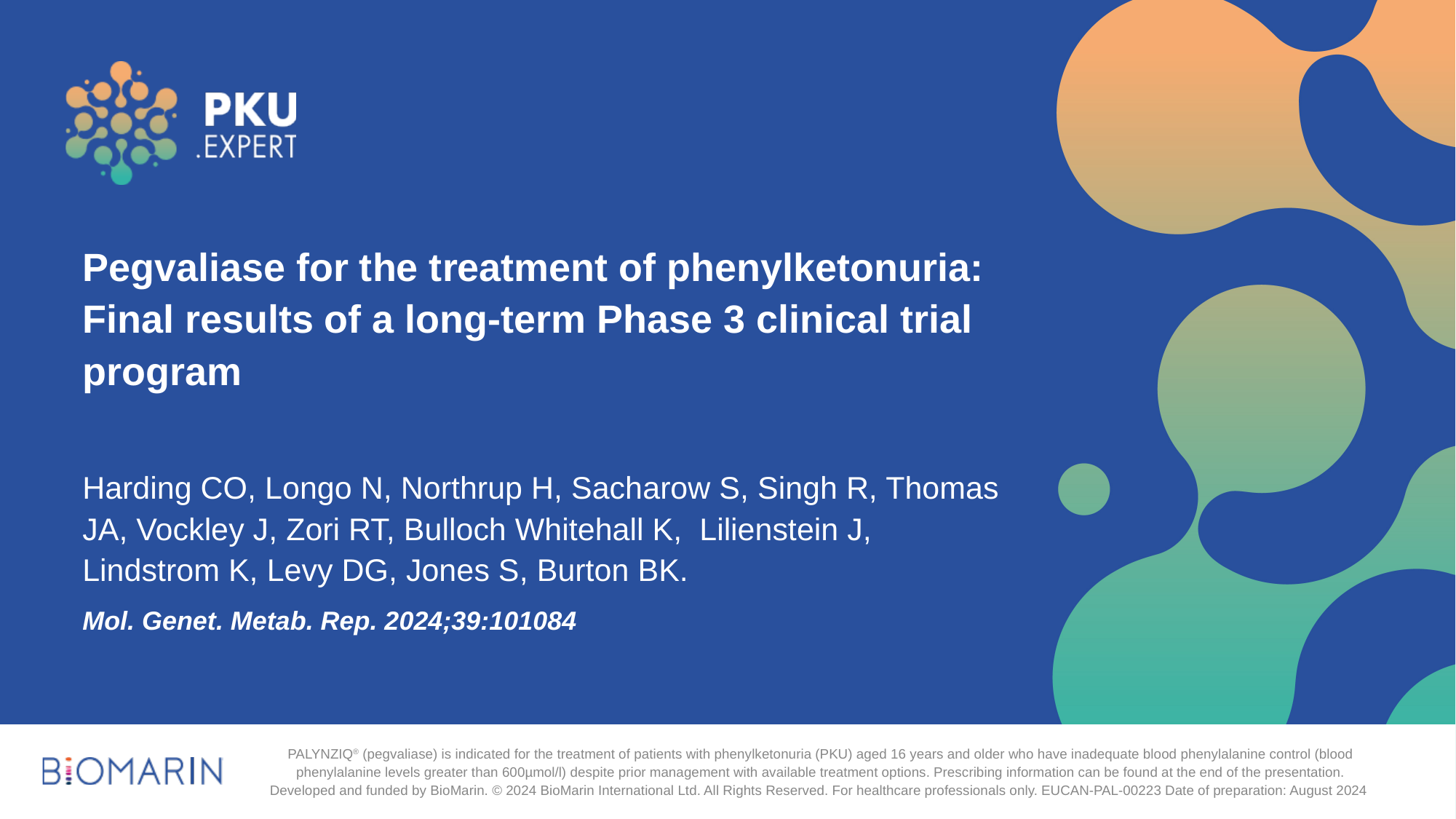

# Pegvaliase for the treatment of phenylketonuria: Final results of a long-term Phase 3 clinical trial program
Harding CO, Longo N, Northrup H, Sacharow S, Singh R, Thomas JA, Vockley J, Zori RT, Bulloch Whitehall K,  Lilienstein J, Lindstrom K, Levy DG, Jones S, Burton BK.
Mol. Genet. Metab. Rep. 2024;39:101084

PALYNZIQ® (pegvaliase) is indicated for the treatment of patients with phenylketonuria (PKU) aged 16 years and older who have inadequate blood phenylalanine control (blood phenylalanine levels greater than 600µmol/l) despite prior management with available treatment options. Prescribing information can be found at the end of the presentation. Developed and funded by BioMarin. © 2024 BioMarin International Ltd. All Rights Reserved. For healthcare professionals only. EUCAN-PAL-00223 Date of preparation: August 2024